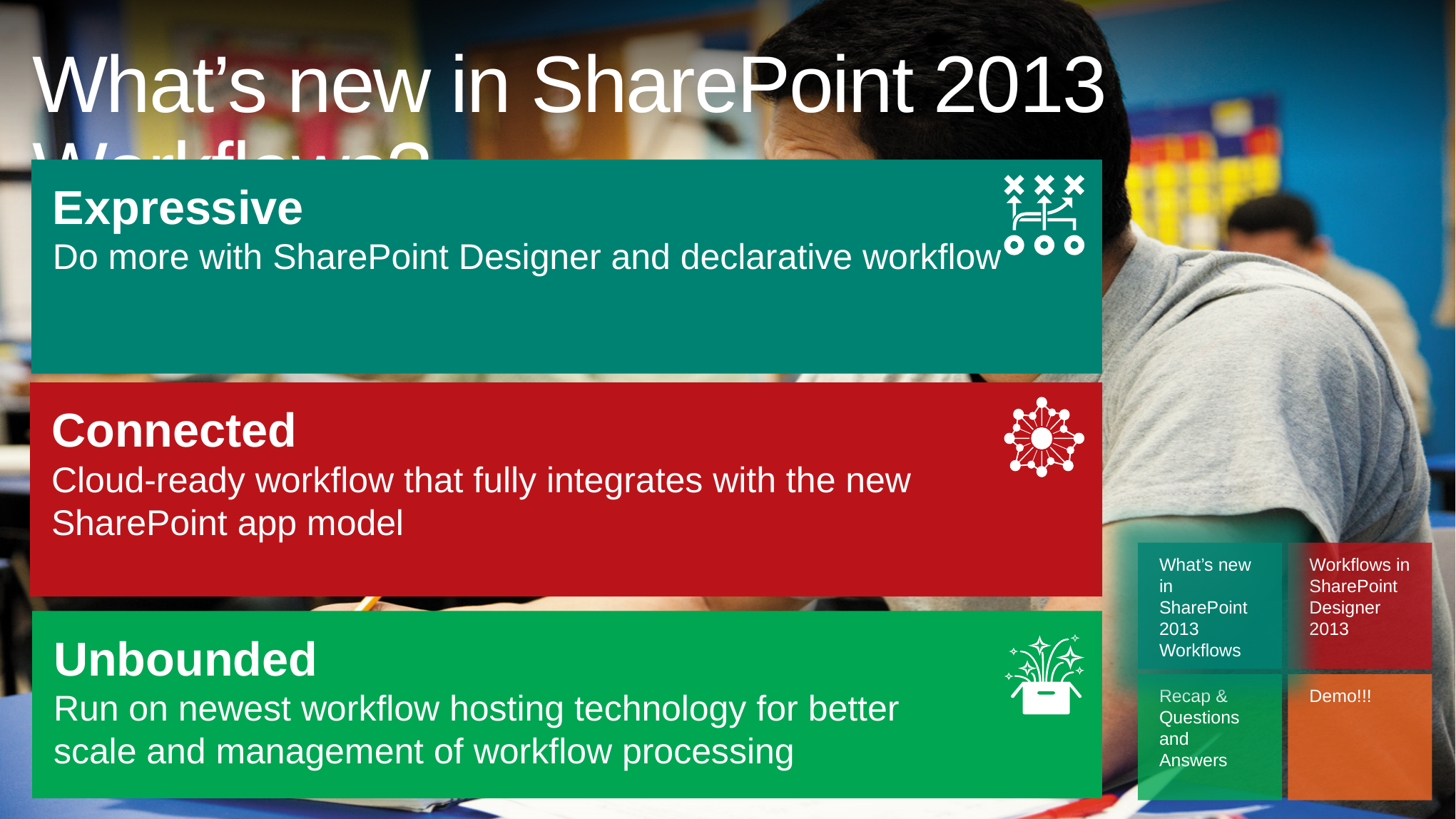

# What’s new in SharePoint 2013 Workflows?
Expressive
Do more with SharePoint Designer and declarative workflow

Connected
Cloud-ready workflow that fully integrates with the new SharePoint app model

What’s new in SharePoint 2013 Workflows

Workflows in SharePoint Designer 2013

Recap & Questions and Answers
Demo!!!
Unbounded
Run on newest workflow hosting technology for better
scale and management of workflow processing